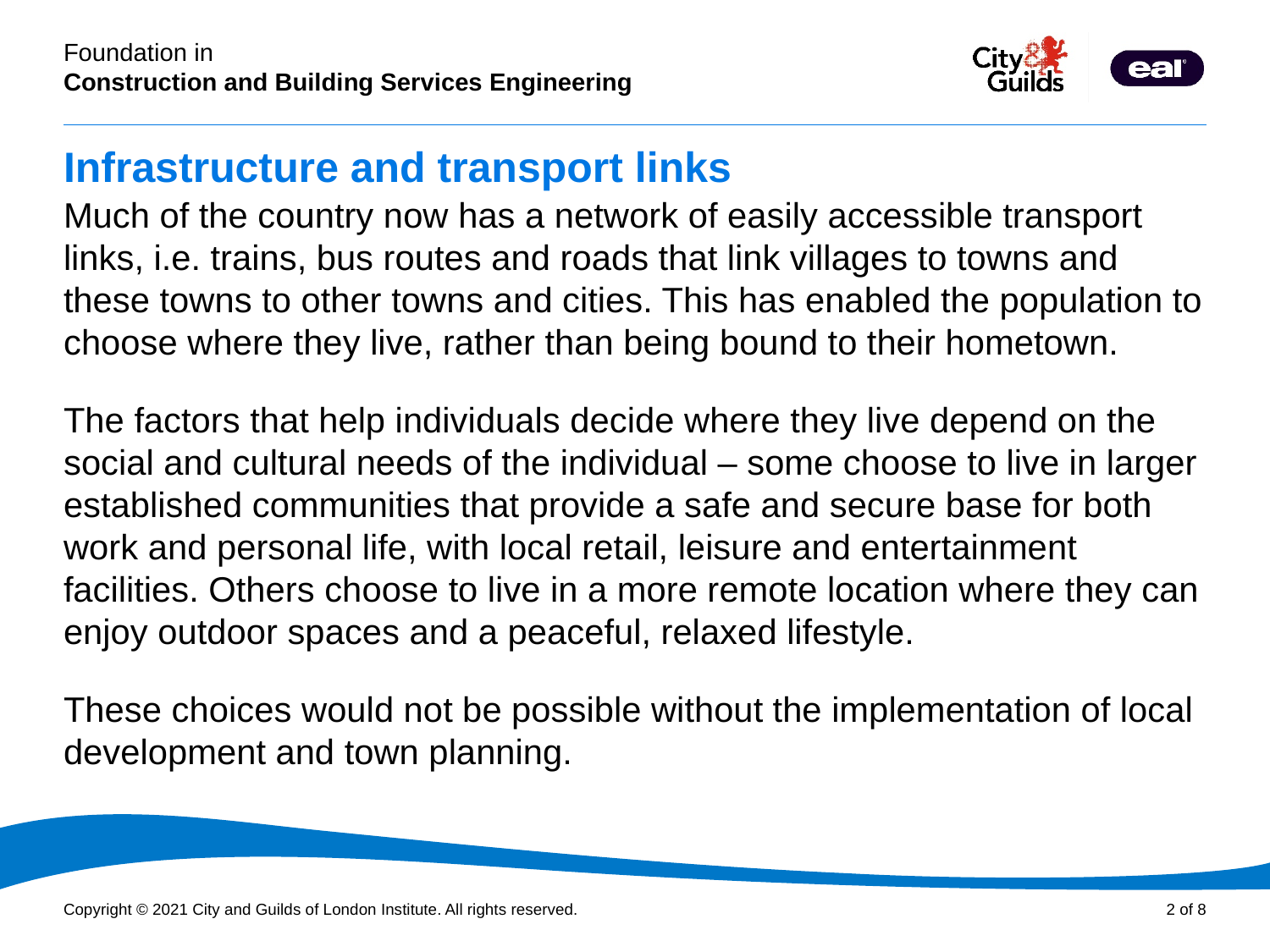

# Infrastructure and transport links
Much of the country now has a network of easily accessible transport links, i.e. trains, bus routes and roads that link villages to towns and these towns to other towns and cities. This has enabled the population to choose where they live, rather than being bound to their hometown.
The factors that help individuals decide where they live depend on the social and cultural needs of the individual – some choose to live in larger established communities that provide a safe and secure base for both work and personal life, with local retail, leisure and entertainment facilities. Others choose to live in a more remote location where they can enjoy outdoor spaces and a peaceful, relaxed lifestyle.
These choices would not be possible without the implementation of local development and town planning.